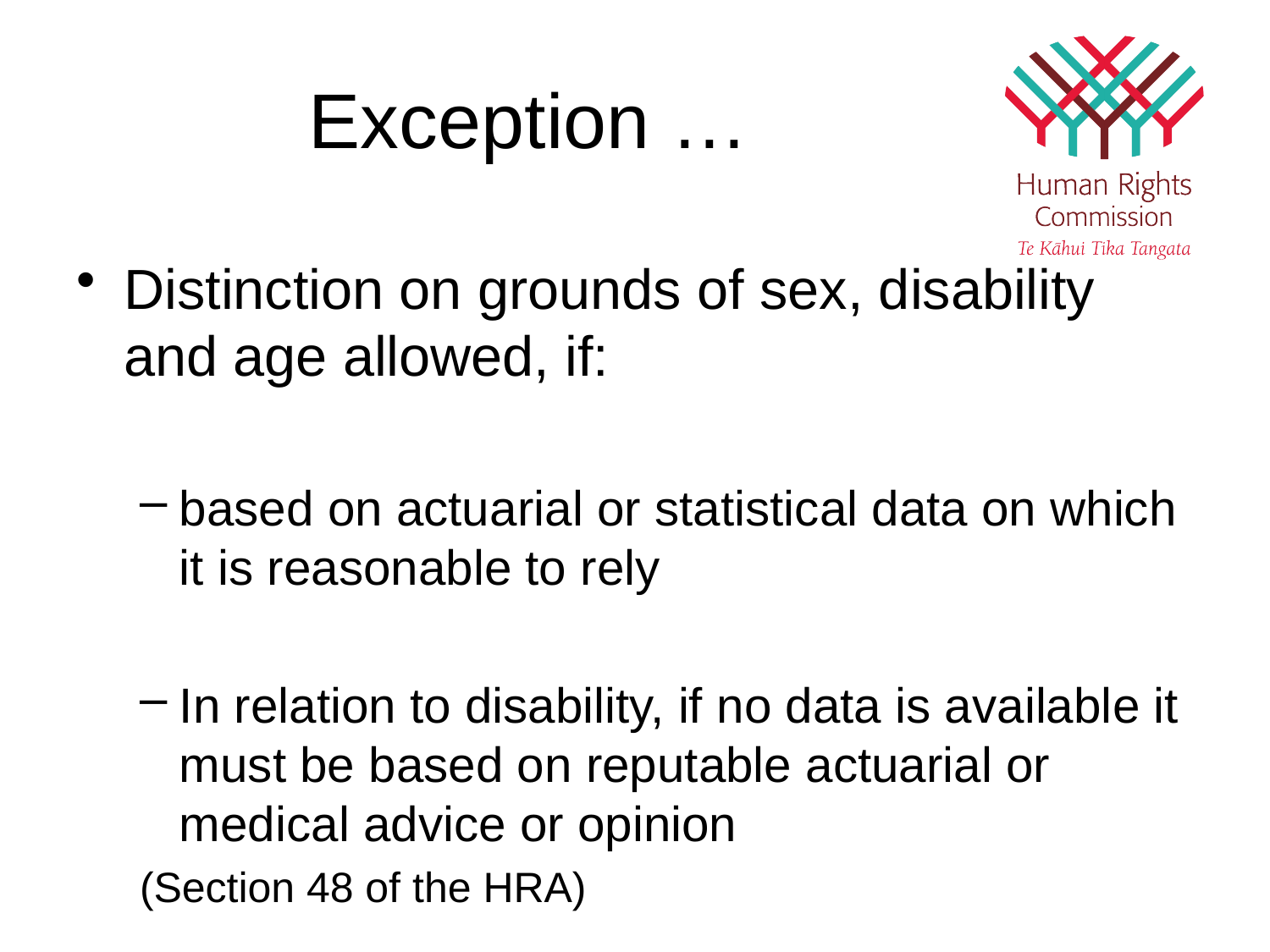

# Exception …
Distinction on grounds of sex, disability and age allowed, if:

based on actuarial or statistical data on which it is reasonable to rely

In relation to disability, if no data is available it must be based on reputable actuarial or medical advice or opinion
(Section 48 of the HRA)